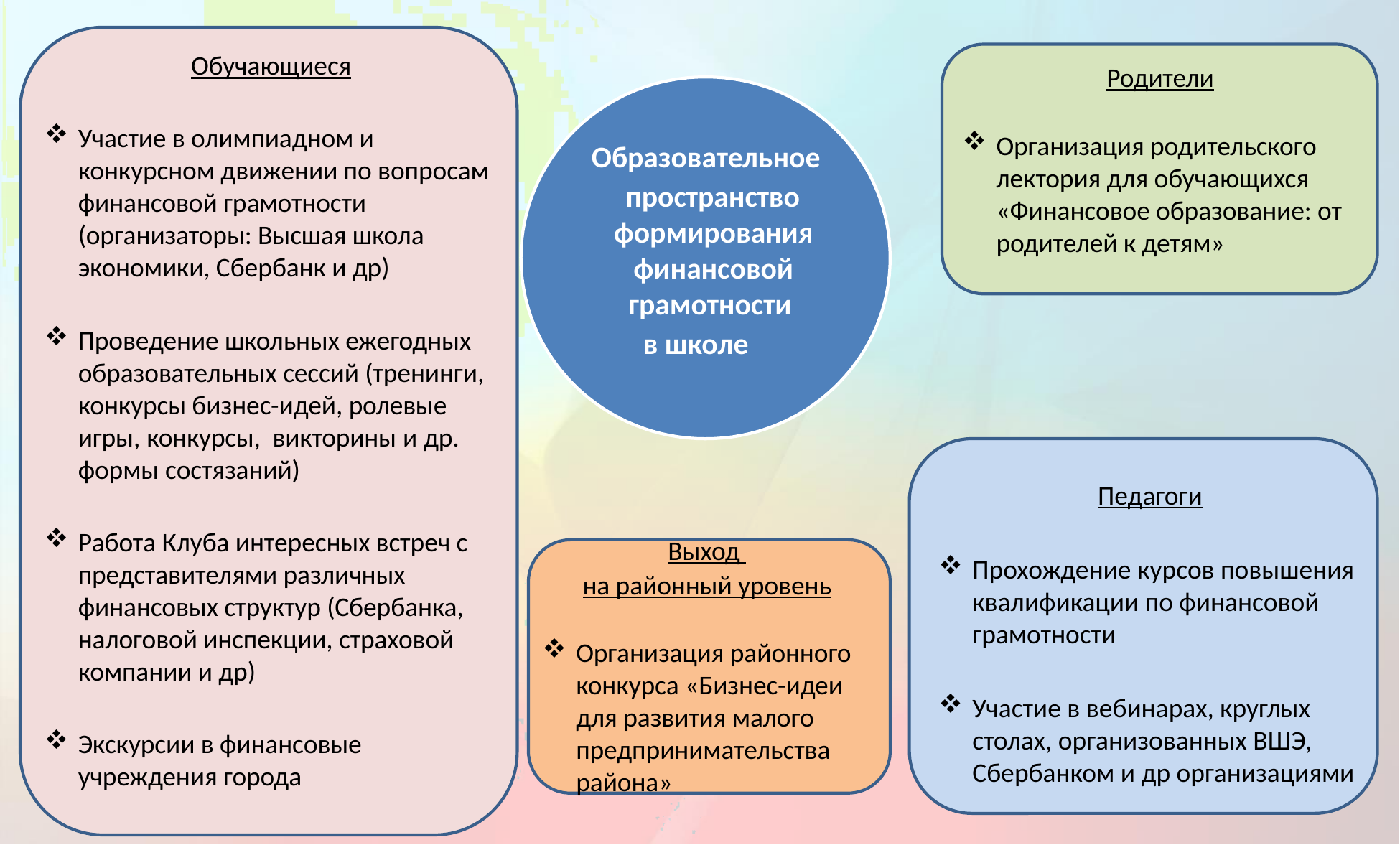

Обучающиеся

Участие в олимпиадном и конкурсном движении по вопросам финансовой грамотности (организаторы: Высшая школа экономики, Сбербанк и др)

Проведение школьных ежегодных образовательных сессий (тренинги, конкурсы бизнес-идей, ролевые игры, конкурсы,  викторины и др. формы состязаний)

Работа Клуба интересных встреч с представителями различных финансовых структур (Сбербанка, налоговой инспекции, страховой компании и др)

Экскурсии в финансовые учреждения города

Родители

Организация родительского лектория для обучающихся «Финансовое образование: от родителей к детям»

Образовательное
  пространство формирования финансовой грамотности
в школе

Педагоги

Прохождение курсов повышения квалификации по финансовой грамотности

Участие в вебинарах, круглых столах, организованных ВШЭ, Сбербанком и др организациями
Выход
на районный уровень

Организация районного конкурса «Бизнес-идеи для развития малого предпринимательства  района»